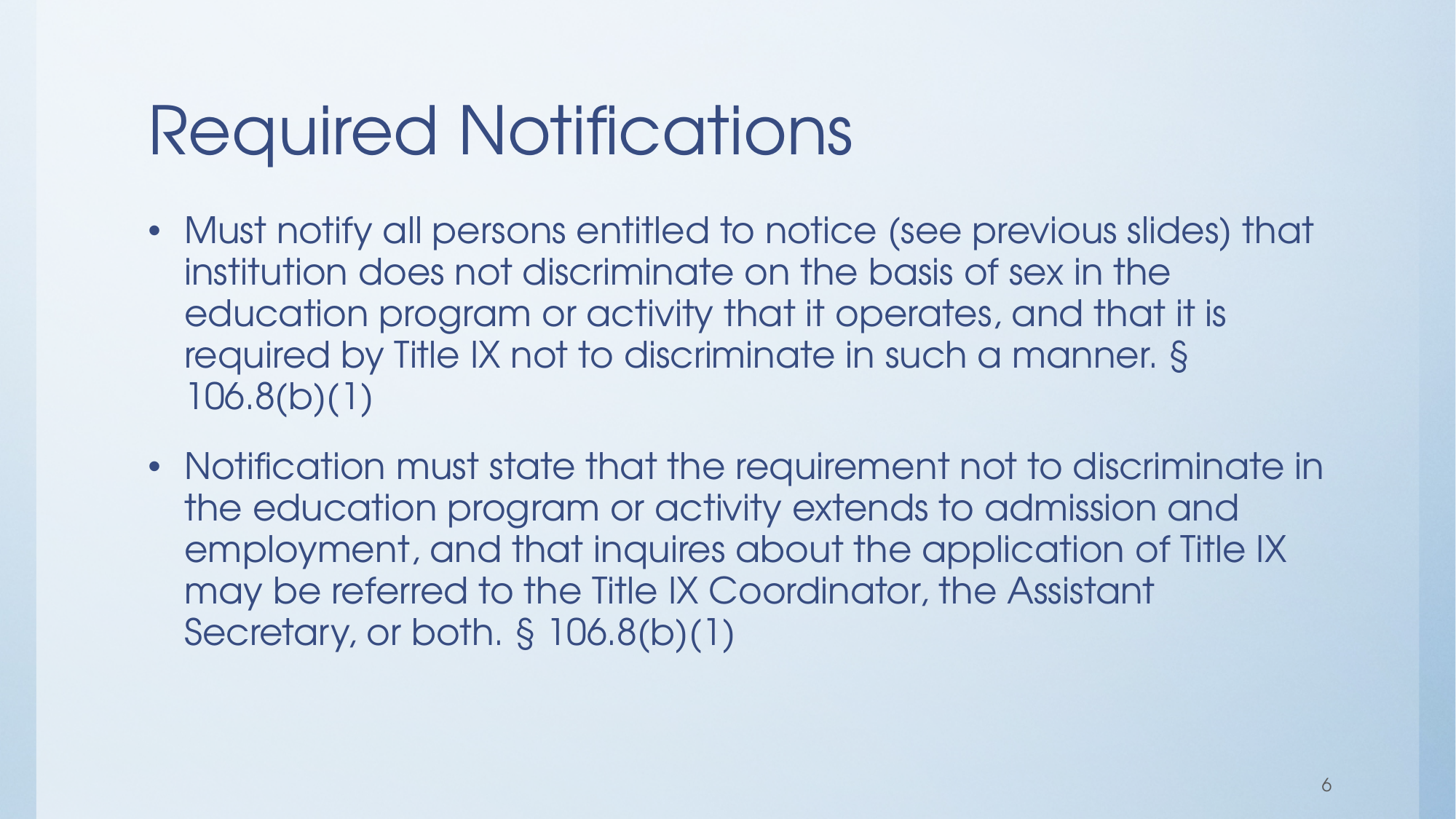

# Required Notifications
Must notify all persons entitled to notice (see previous slides) that institution does not discriminate on the basis of sex in the education program or activity that it operates, and that it is required by Title IX not to discriminate in such a manner. § 106.8(b)(1)
Notification must state that the requirement not to discriminate in the education program or activity extends to admission and employment, and that inquires about the application of Title IX may be referred to the Title IX Coordinator, the Assistant Secretary, or both. § 106.8(b)(1)

6